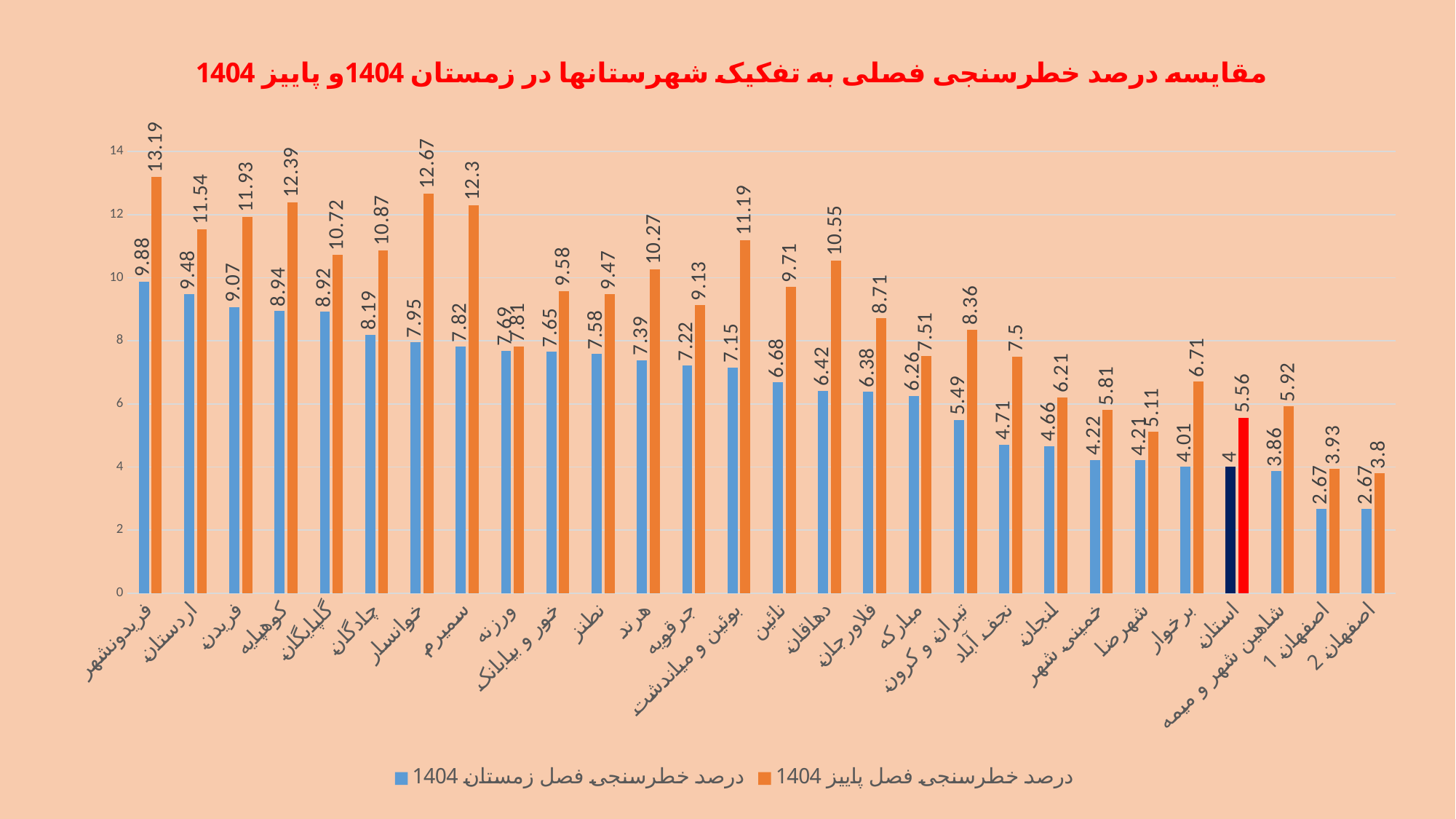

### Chart: مقایسه درصد خطرسنجی فصلی به تفکیک شهرستانها در زمستان 1404و پاییز 1404

| Category | درصد خطرسنجی فصل زمستان 1404 | درصد خطرسنجی فصل پاییز 1404 |
|---|---|---|
| فریدونشهر | 9.88 | 13.19 |
| اردستان | 9.48 | 11.54 |
| فریدن | 9.07 | 11.93 |
| کوهپایه | 8.94 | 12.39 |
| گلپایگان | 8.92 | 10.72 |
| چادگان | 8.19 | 10.87 |
| خوانسار | 7.95 | 12.67 |
| سمیرم | 7.82 | 12.3 |
| ورزنه | 7.69 | 7.81 |
| خور و بیابانک | 7.65 | 9.58 |
| نطنز | 7.58 | 9.47 |
| هرند | 7.39 | 10.27 |
| جرقویه | 7.22 | 9.13 |
| بوئین و میاندشت | 7.15 | 11.19 |
| نائین | 6.68 | 9.71 |
| دهاقان | 6.42 | 10.55 |
| فلاورجان | 6.38 | 8.71 |
| مبارکه | 6.26 | 7.51 |
| تیران و کرون | 5.49 | 8.36 |
| نجف آباد | 4.71 | 7.5 |
| لنجان | 4.66 | 6.21 |
| خمینی شهر | 4.22 | 5.81 |
| شهرضا | 4.21 | 5.11 |
| برخوار | 4.01 | 6.71 |
| استان | 4.0 | 5.56 |
| شاهین شهر و میمه | 3.86 | 5.92 |
| اصفهان 1 | 2.67 | 3.93 |
| اصفهان 2 | 2.67 | 3.8 |